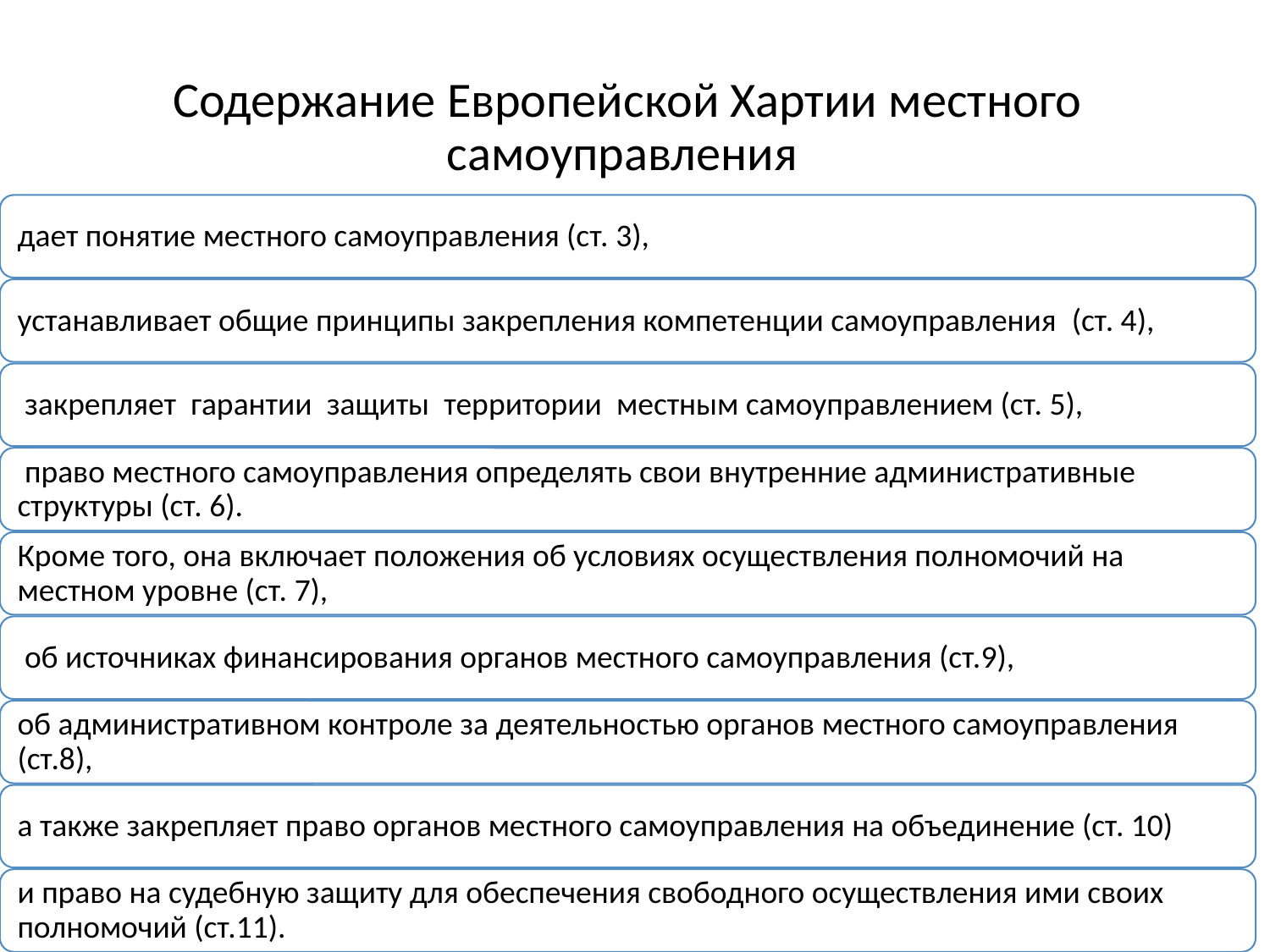

# Содержание Европейской Хартии местного самоуправления
дает понятие местного самоуправления (ст. 3),
устанавливает общие принципы закрепления компетенции самоуправления  (ст. 4),
 закрепляет  гарантии  защиты  территории  местным самоуправлением (ст. 5),
 право местного самоуправления определять свои внутренние административные структуры (ст. 6).
Кроме того, она включает положения об условиях осуществления полномочий на местном уровне (ст. 7),
 об источниках финансирования органов местного самоуправления (ст.9),
об административном контроле за деятельностью органов местного самоуправления (ст.8),
а также закрепляет право органов местного самоуправления на объединение (ст. 10)
и право на судебную защиту для обеспечения свободного осуществления ими своих полномочий (ст.11).